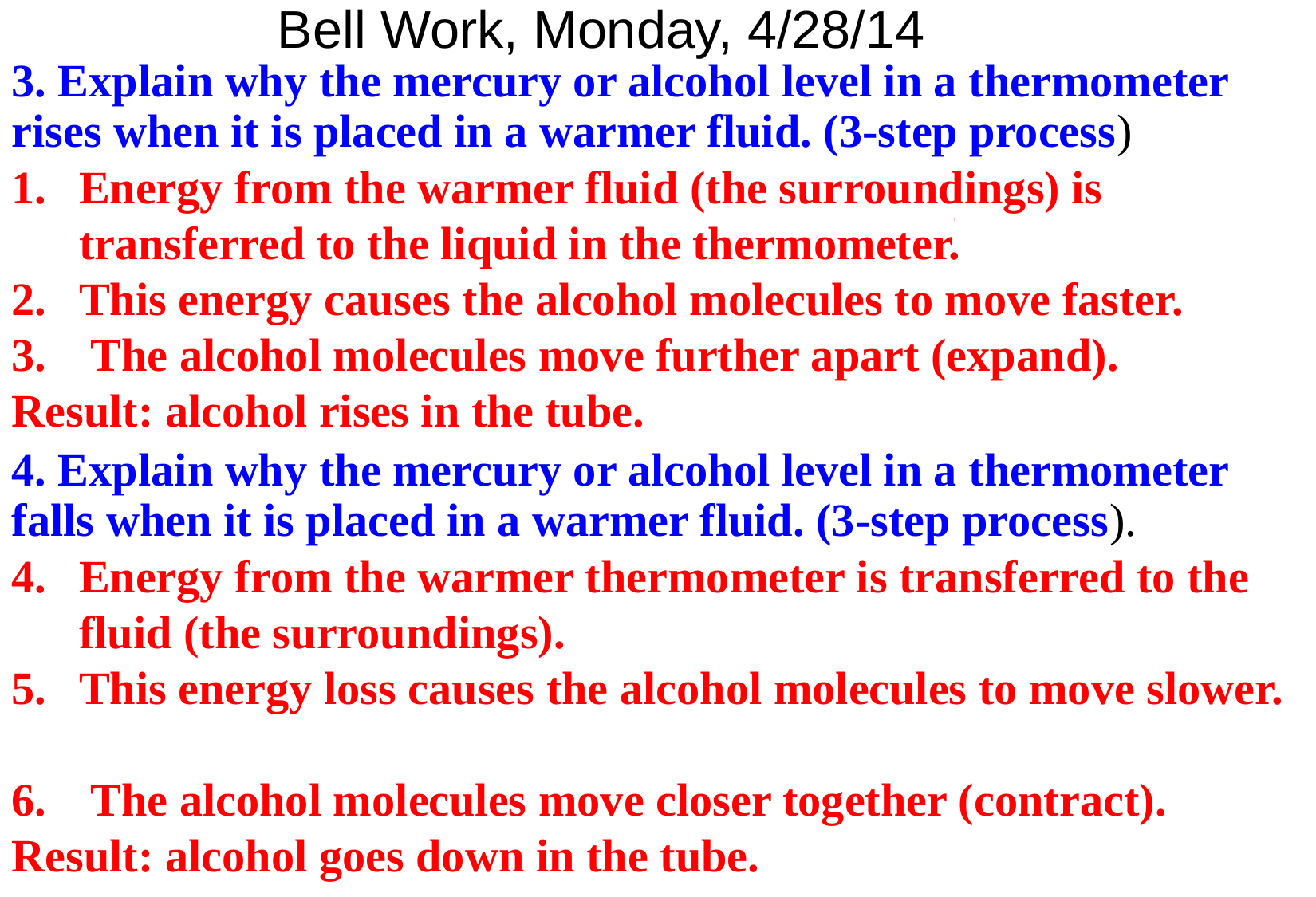

Bell Work, Monday, 4/28/14
3. Explain why the mercury or alcohol level in a thermometer rises when it is placed in a warmer fluid. (3-step process)
Energy from the warmer fluid (the surroundings) is transferred to the liquid in the thermometer.
This energy causes the alcohol molecules to move faster.
 The alcohol molecules move further apart (expand).
Result: alcohol rises in the tube.
4. Explain why the mercury or alcohol level in a thermometer falls when it is placed in a warmer fluid. (3-step process).
Energy from the warmer thermometer is transferred to the fluid (the surroundings).
This energy loss causes the alcohol molecules to move slower.
 The alcohol molecules move closer together (contract).
Result: alcohol goes down in the tube.